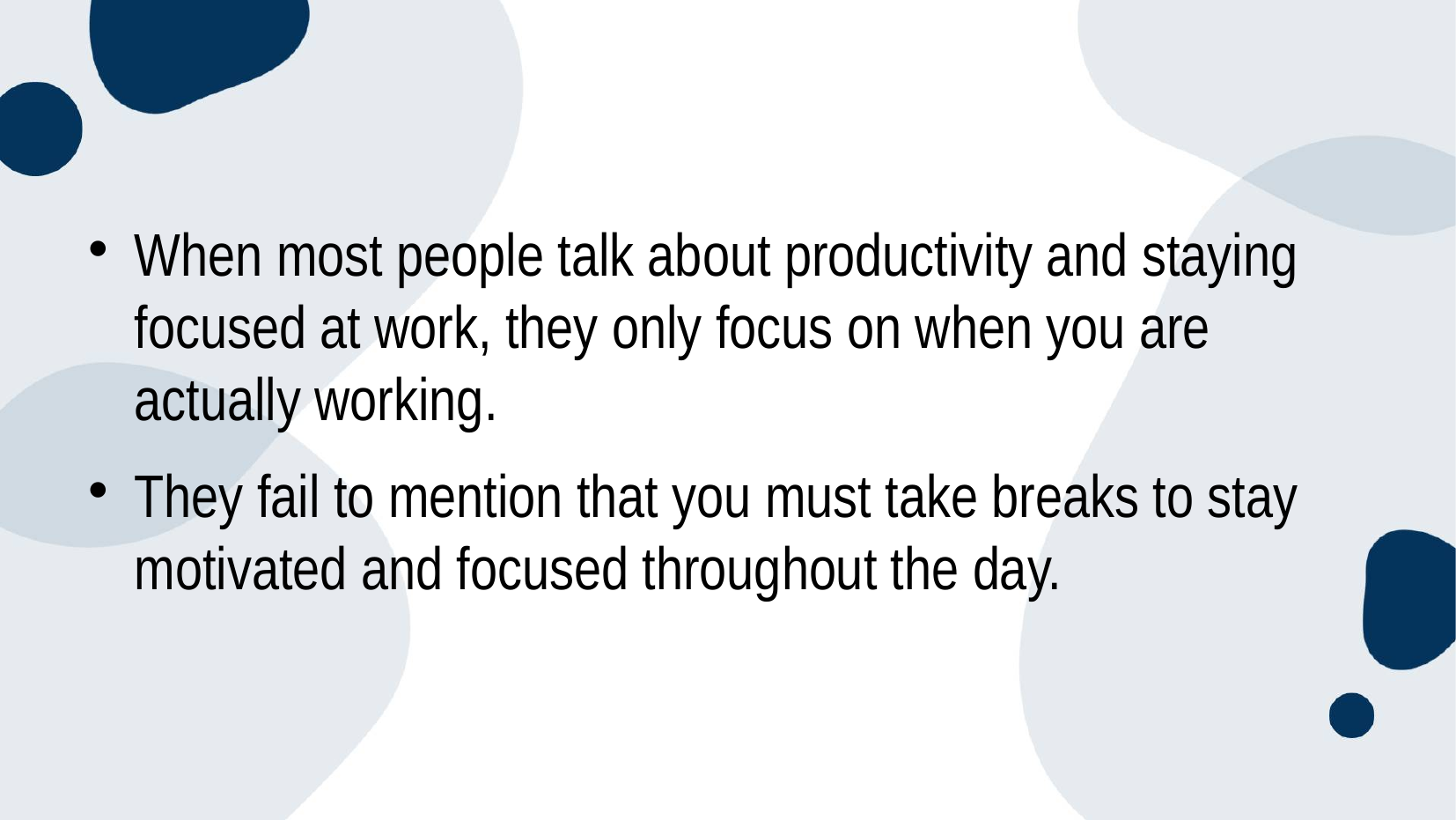

When most people talk about productivity and staying focused at work, they only focus on when you are actually working.
They fail to mention that you must take breaks to stay motivated and focused throughout the day.